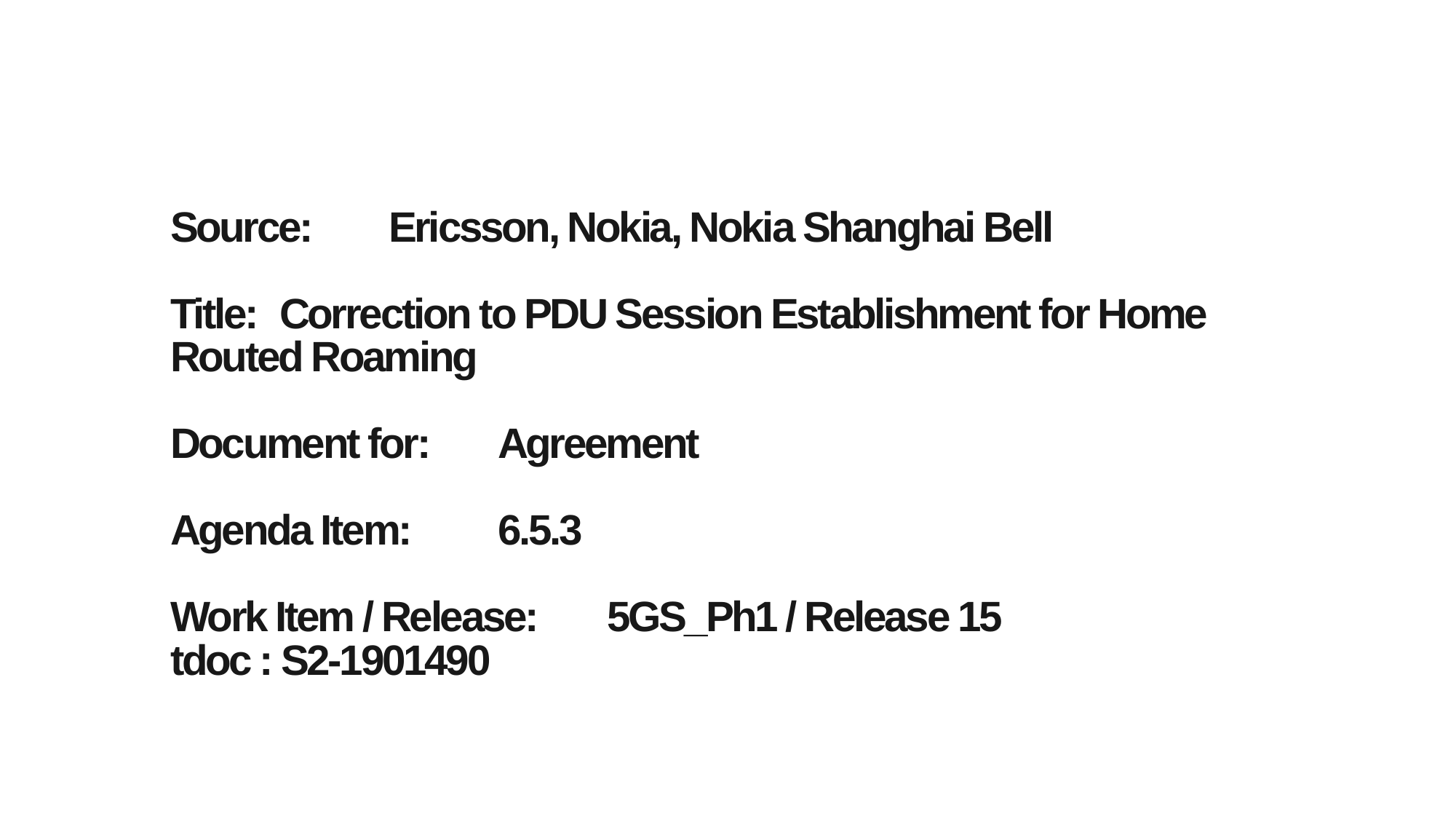

# Source:	Ericsson, Nokia, Nokia Shanghai Bell Title:	Correction to PDU Session Establishment for Home Routed Roaming Document for:	Agreement Agenda Item:	6.5.3 Work Item / Release:	5GS_Ph1 / Release 15 tdoc : S2-1901490